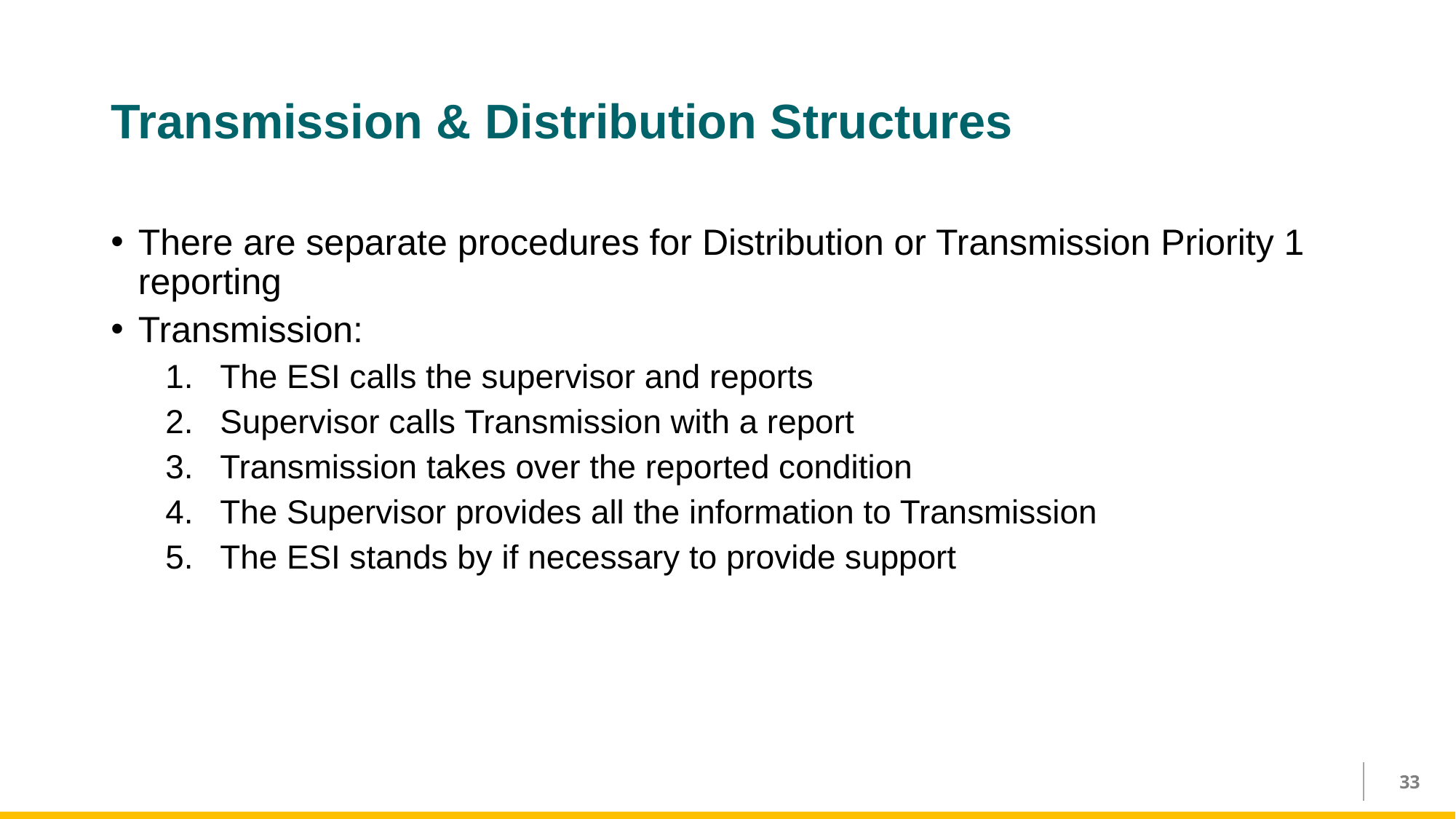

# Transmission & Distribution Structures
There are separate procedures for Distribution or Transmission Priority 1 reporting
Transmission:
The ESI calls the supervisor and reports
Supervisor calls Transmission with a report
Transmission takes over the reported condition
The Supervisor provides all the information to Transmission
The ESI stands by if necessary to provide support